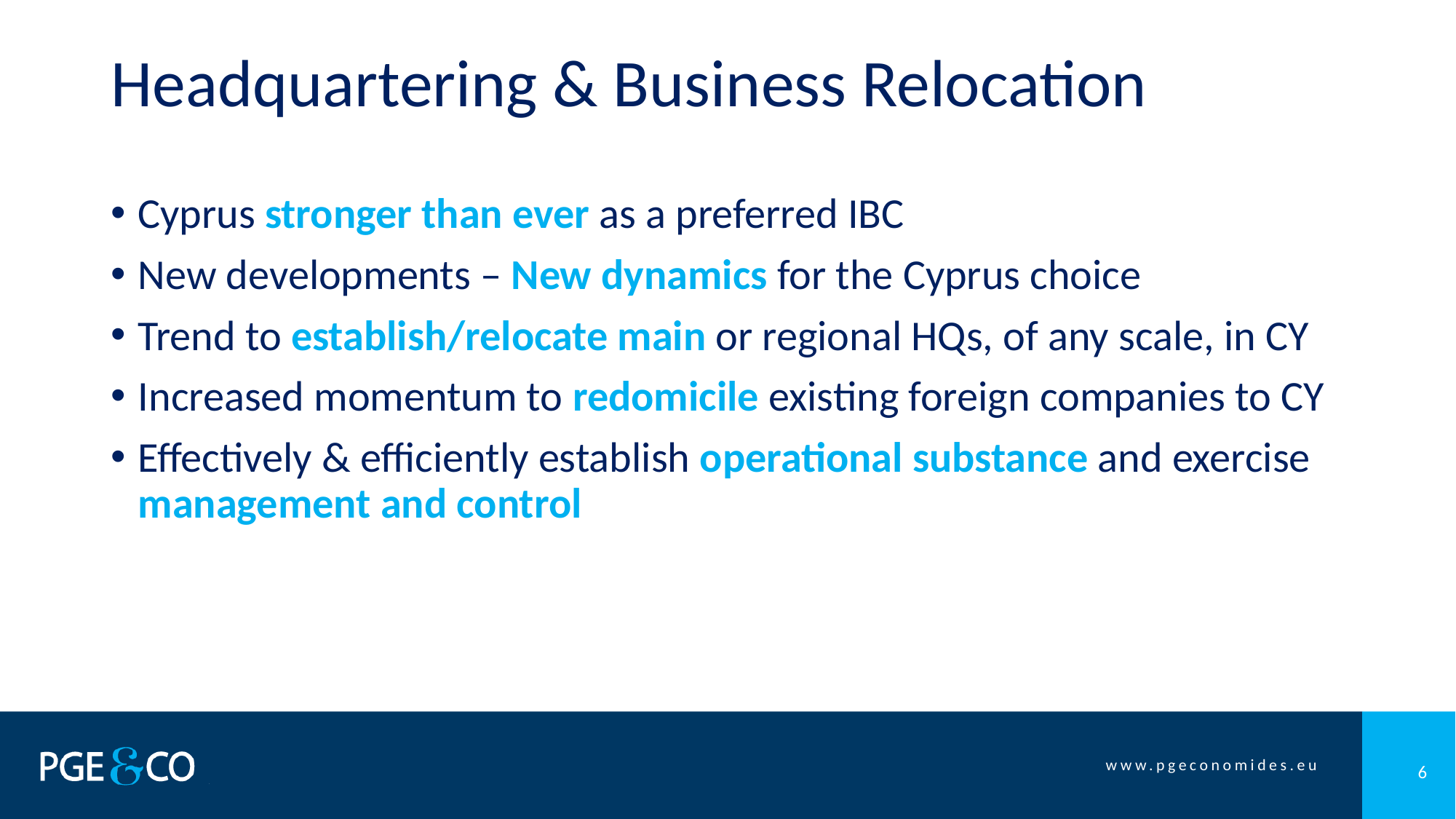

# Headquartering & Business Relocation
Cyprus stronger than ever as a preferred IBC
New developments – New dynamics for the Cyprus choice
Trend to establish/relocate main or regional HQs, of any scale, in CY
Increased momentum to redomicile existing foreign companies to CY
Effectively & efficiently establish operational substance and exercise management and control

6